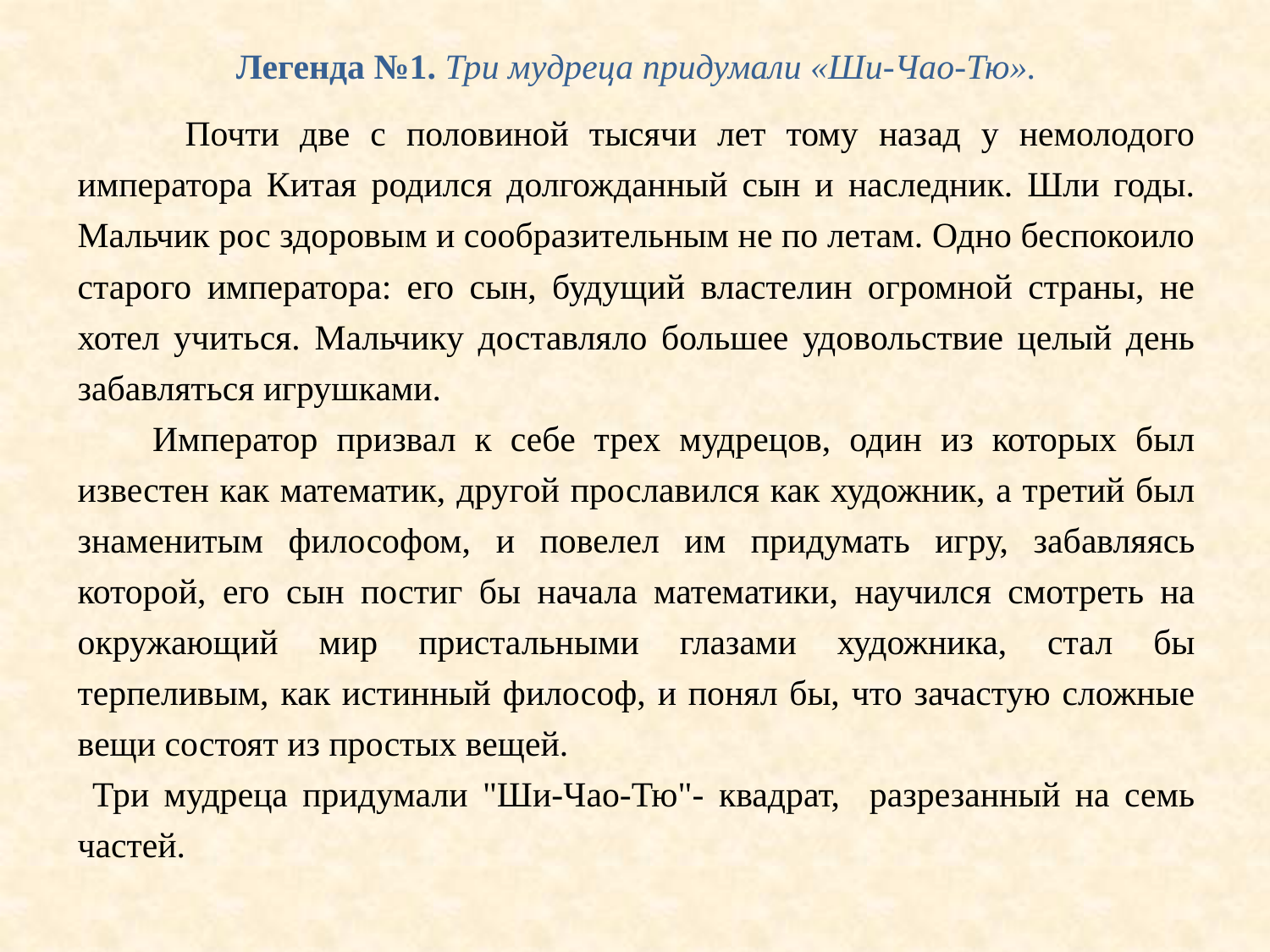

# Легенда №1. Три мудреца придумали «Ши-Чао-Тю».
      Почти две с половиной тысячи лет тому назад у немолодого императора Китая родился долгожданный сын и наследник. Шли годы. Мальчик рос здоровым и сообразительным не по летам. Одно беспокоило старого императора: его сын, будущий властелин огромной страны, не хотел учиться. Мальчику доставляло большее удовольствие целый день забавляться игрушками.
    Император призвал к себе трех мудрецов, один из которых был известен как математик, другой прославился как художник, а третий был знаменитым философом, и повелел им придумать игру, забавляясь которой, его сын постиг бы начала математики, научился смотреть на окружающий мир пристальными глазами художника, стал бы терпеливым, как истинный философ, и понял бы, что зачастую сложные вещи состоят из простых вещей.
 Три мудреца придумали "Ши-Чао-Тю"- квадрат,  разрезанный на семь частей.